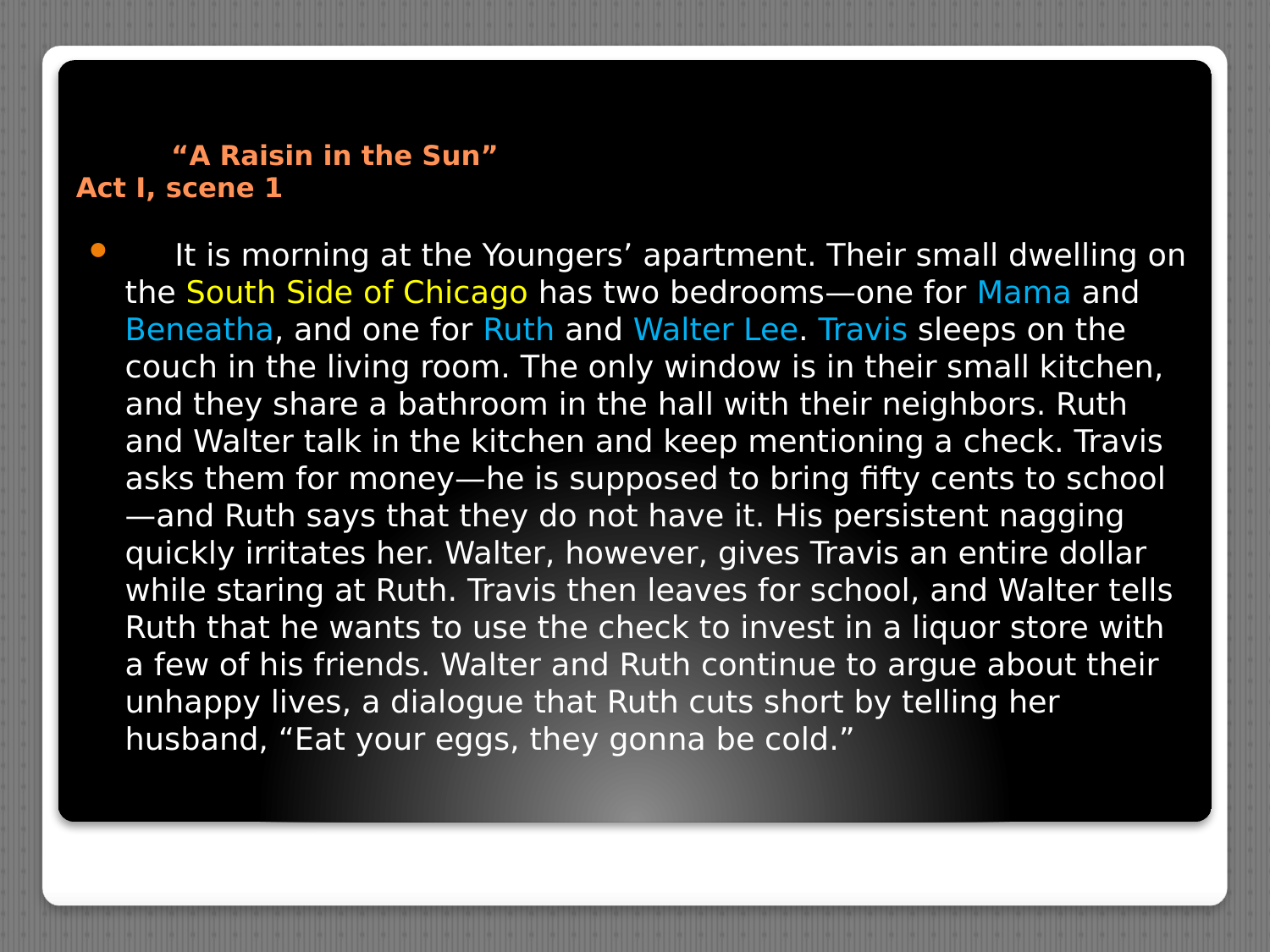

# “A Raisin in the Sun” Act I, scene 1
     It is morning at the Youngers’ apartment. Their small dwelling on the South Side of Chicago has two bedrooms—one for Mama and Beneatha, and one for Ruth and Walter Lee. Travis sleeps on the couch in the living room. The only window is in their small kitchen, and they share a bathroom in the hall with their neighbors. Ruth and Walter talk in the kitchen and keep mentioning a check. Travis asks them for money—he is supposed to bring fifty cents to school—and Ruth says that they do not have it. His persistent nagging quickly irritates her. Walter, however, gives Travis an entire dollar while staring at Ruth. Travis then leaves for school, and Walter tells Ruth that he wants to use the check to invest in a liquor store with a few of his friends. Walter and Ruth continue to argue about their unhappy lives, a dialogue that Ruth cuts short by telling her husband, “Eat your eggs, they gonna be cold.”